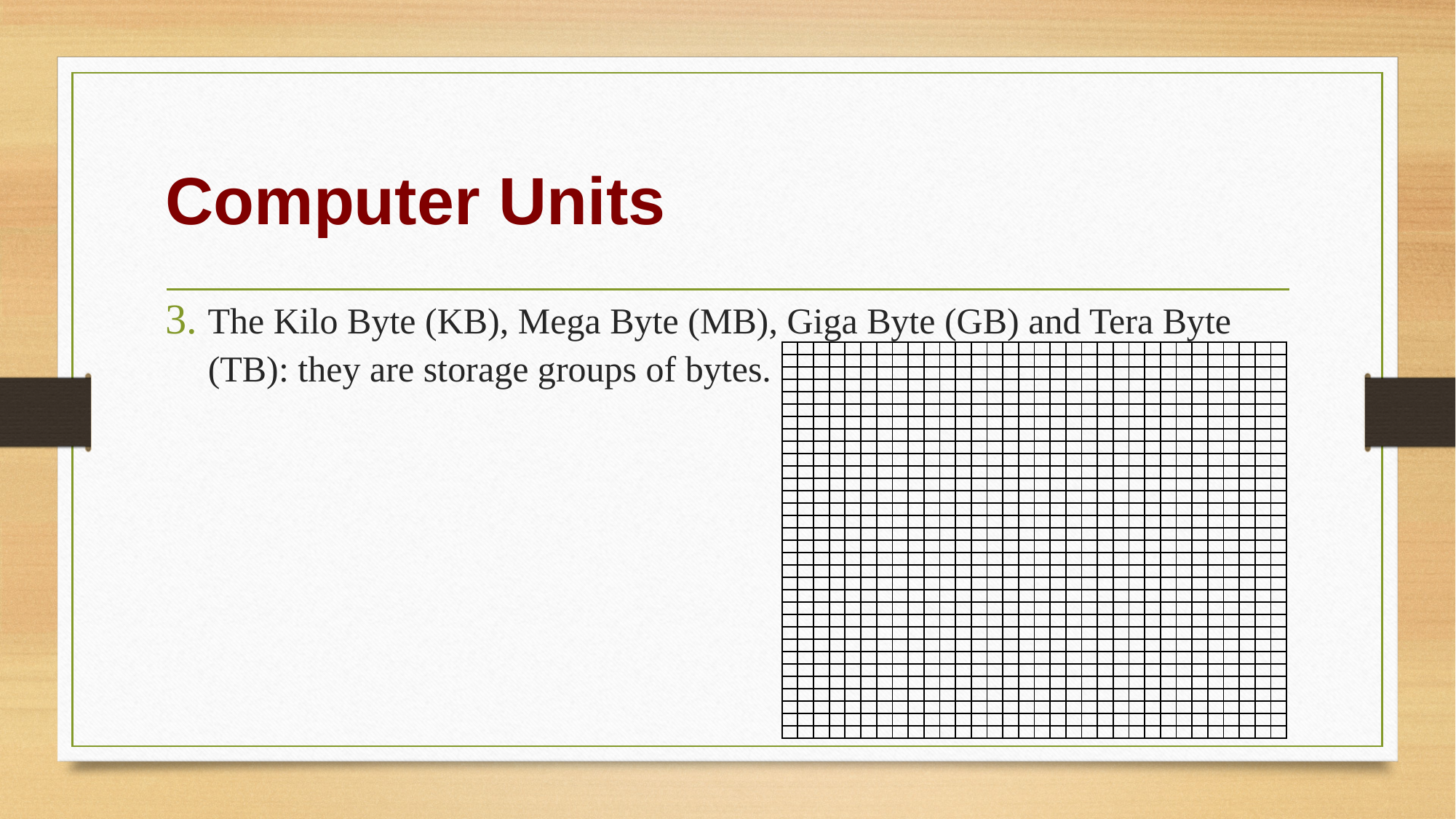

# Computer Units
3. The Kilo Byte (KB), Mega Byte (MB), Giga Byte (GB) and Tera Byte (TB): they are storage groups of bytes.
|  |  |  |  |  |  |  |  |  |  |  |  |  |  |  |  |  |  |  |  |  |  |  |  |  |  |  |  |  |  |  |  |
| --- | --- | --- | --- | --- | --- | --- | --- | --- | --- | --- | --- | --- | --- | --- | --- | --- | --- | --- | --- | --- | --- | --- | --- | --- | --- | --- | --- | --- | --- | --- | --- |
|  |  |  |  |  |  |  |  |  |  |  |  |  |  |  |  |  |  |  |  |  |  |  |  |  |  |  |  |  |  |  |  |
|  |  |  |  |  |  |  |  |  |  |  |  |  |  |  |  |  |  |  |  |  |  |  |  |  |  |  |  |  |  |  |  |
|  |  |  |  |  |  |  |  |  |  |  |  |  |  |  |  |  |  |  |  |  |  |  |  |  |  |  |  |  |  |  |  |
|  |  |  |  |  |  |  |  |  |  |  |  |  |  |  |  |  |  |  |  |  |  |  |  |  |  |  |  |  |  |  |  |
|  |  |  |  |  |  |  |  |  |  |  |  |  |  |  |  |  |  |  |  |  |  |  |  |  |  |  |  |  |  |  |  |
|  |  |  |  |  |  |  |  |  |  |  |  |  |  |  |  |  |  |  |  |  |  |  |  |  |  |  |  |  |  |  |  |
|  |  |  |  |  |  |  |  |  |  |  |  |  |  |  |  |  |  |  |  |  |  |  |  |  |  |  |  |  |  |  |  |
|  |  |  |  |  |  |  |  |  |  |  |  |  |  |  |  |  |  |  |  |  |  |  |  |  |  |  |  |  |  |  |  |
|  |  |  |  |  |  |  |  |  |  |  |  |  |  |  |  |  |  |  |  |  |  |  |  |  |  |  |  |  |  |  |  |
|  |  |  |  |  |  |  |  |  |  |  |  |  |  |  |  |  |  |  |  |  |  |  |  |  |  |  |  |  |  |  |  |
|  |  |  |  |  |  |  |  |  |  |  |  |  |  |  |  |  |  |  |  |  |  |  |  |  |  |  |  |  |  |  |  |
|  |  |  |  |  |  |  |  |  |  |  |  |  |  |  |  |  |  |  |  |  |  |  |  |  |  |  |  |  |  |  |  |
|  |  |  |  |  |  |  |  |  |  |  |  |  |  |  |  |  |  |  |  |  |  |  |  |  |  |  |  |  |  |  |  |
|  |  |  |  |  |  |  |  |  |  |  |  |  |  |  |  |  |  |  |  |  |  |  |  |  |  |  |  |  |  |  |  |
|  |  |  |  |  |  |  |  |  |  |  |  |  |  |  |  |  |  |  |  |  |  |  |  |  |  |  |  |  |  |  |  |
|  |  |  |  |  |  |  |  |  |  |  |  |  |  |  |  |  |  |  |  |  |  |  |  |  |  |  |  |  |  |  |  |
|  |  |  |  |  |  |  |  |  |  |  |  |  |  |  |  |  |  |  |  |  |  |  |  |  |  |  |  |  |  |  |  |
|  |  |  |  |  |  |  |  |  |  |  |  |  |  |  |  |  |  |  |  |  |  |  |  |  |  |  |  |  |  |  |  |
|  |  |  |  |  |  |  |  |  |  |  |  |  |  |  |  |  |  |  |  |  |  |  |  |  |  |  |  |  |  |  |  |
|  |  |  |  |  |  |  |  |  |  |  |  |  |  |  |  |  |  |  |  |  |  |  |  |  |  |  |  |  |  |  |  |
|  |  |  |  |  |  |  |  |  |  |  |  |  |  |  |  |  |  |  |  |  |  |  |  |  |  |  |  |  |  |  |  |
|  |  |  |  |  |  |  |  |  |  |  |  |  |  |  |  |  |  |  |  |  |  |  |  |  |  |  |  |  |  |  |  |
|  |  |  |  |  |  |  |  |  |  |  |  |  |  |  |  |  |  |  |  |  |  |  |  |  |  |  |  |  |  |  |  |
|  |  |  |  |  |  |  |  |  |  |  |  |  |  |  |  |  |  |  |  |  |  |  |  |  |  |  |  |  |  |  |  |
|  |  |  |  |  |  |  |  |  |  |  |  |  |  |  |  |  |  |  |  |  |  |  |  |  |  |  |  |  |  |  |  |
|  |  |  |  |  |  |  |  |  |  |  |  |  |  |  |  |  |  |  |  |  |  |  |  |  |  |  |  |  |  |  |  |
|  |  |  |  |  |  |  |  |  |  |  |  |  |  |  |  |  |  |  |  |  |  |  |  |  |  |  |  |  |  |  |  |
|  |  |  |  |  |  |  |  |  |  |  |  |  |  |  |  |  |  |  |  |  |  |  |  |  |  |  |  |  |  |  |  |
|  |  |  |  |  |  |  |  |  |  |  |  |  |  |  |  |  |  |  |  |  |  |  |  |  |  |  |  |  |  |  |  |
|  |  |  |  |  |  |  |  |  |  |  |  |  |  |  |  |  |  |  |  |  |  |  |  |  |  |  |  |  |  |  |  |
|  |  |  |  |  |  |  |  |  |  |  |  |  |  |  |  |  |  |  |  |  |  |  |  |  |  |  |  |  |  |  |  |